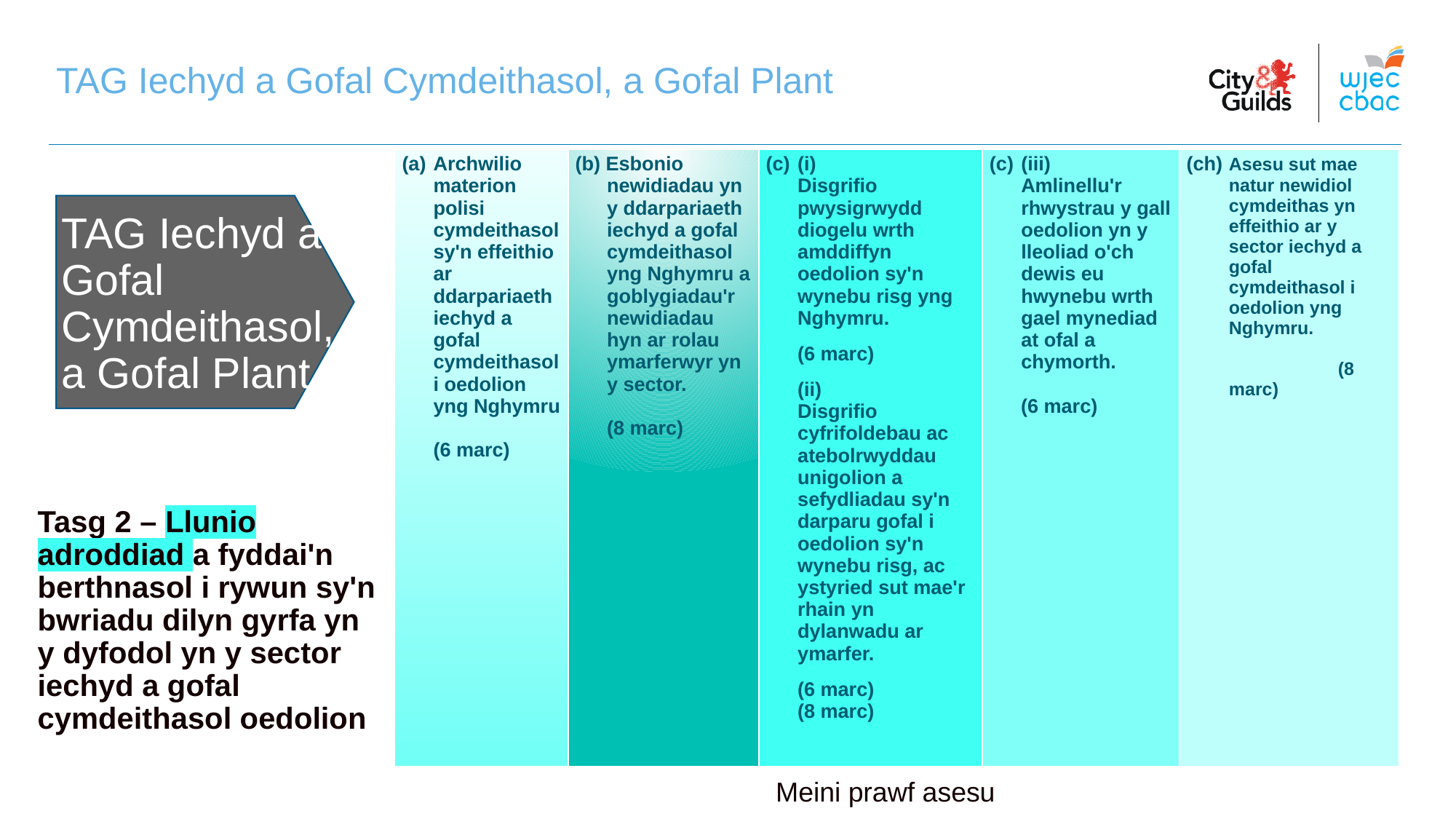

TAG Iechyd a Gofal Cymdeithasol, a Gofal Plant
| (a) Archwilio materion polisi cymdeithasol sy'n effeithio ar ddarpariaeth iechyd a gofal cymdeithasol i oedolion yng Nghymru (6 marc) | (b) Esbonio newidiadau yn y ddarpariaeth iechyd a gofal cymdeithasol yng Nghymru a goblygiadau'r newidiadau hyn ar rolau ymarferwyr yn y sector. (8 marc) | (i) Disgrifio pwysigrwydd diogelu wrth amddiffyn oedolion sy'n wynebu risg yng Nghymru. (6 marc) (ii) Disgrifio cyfrifoldebau ac atebolrwyddau unigolion a sefydliadau sy'n darparu gofal i oedolion sy'n wynebu risg, ac ystyried sut mae'r rhain yn dylanwadu ar ymarfer. (6 marc) (8 marc) | (iii) Amlinellu'r rhwystrau y gall oedolion yn y lleoliad o'ch dewis eu hwynebu wrth gael mynediad at ofal a chymorth. (6 marc) | (ch) Asesu sut mae natur newidiol cymdeithas yn effeithio ar y sector iechyd a gofal cymdeithasol i oedolion yng Nghymru. (8 marc) |
| --- | --- | --- | --- | --- |

TAG Iechyd a Gofal Cymdeithasol, a Gofal Plant
Tasg 2 – Llunio adroddiad a fyddai'n berthnasol i rywun sy'n bwriadu dilyn gyrfa yn y dyfodol yn y sector iechyd a gofal cymdeithasol oedolion

Meini prawf asesu